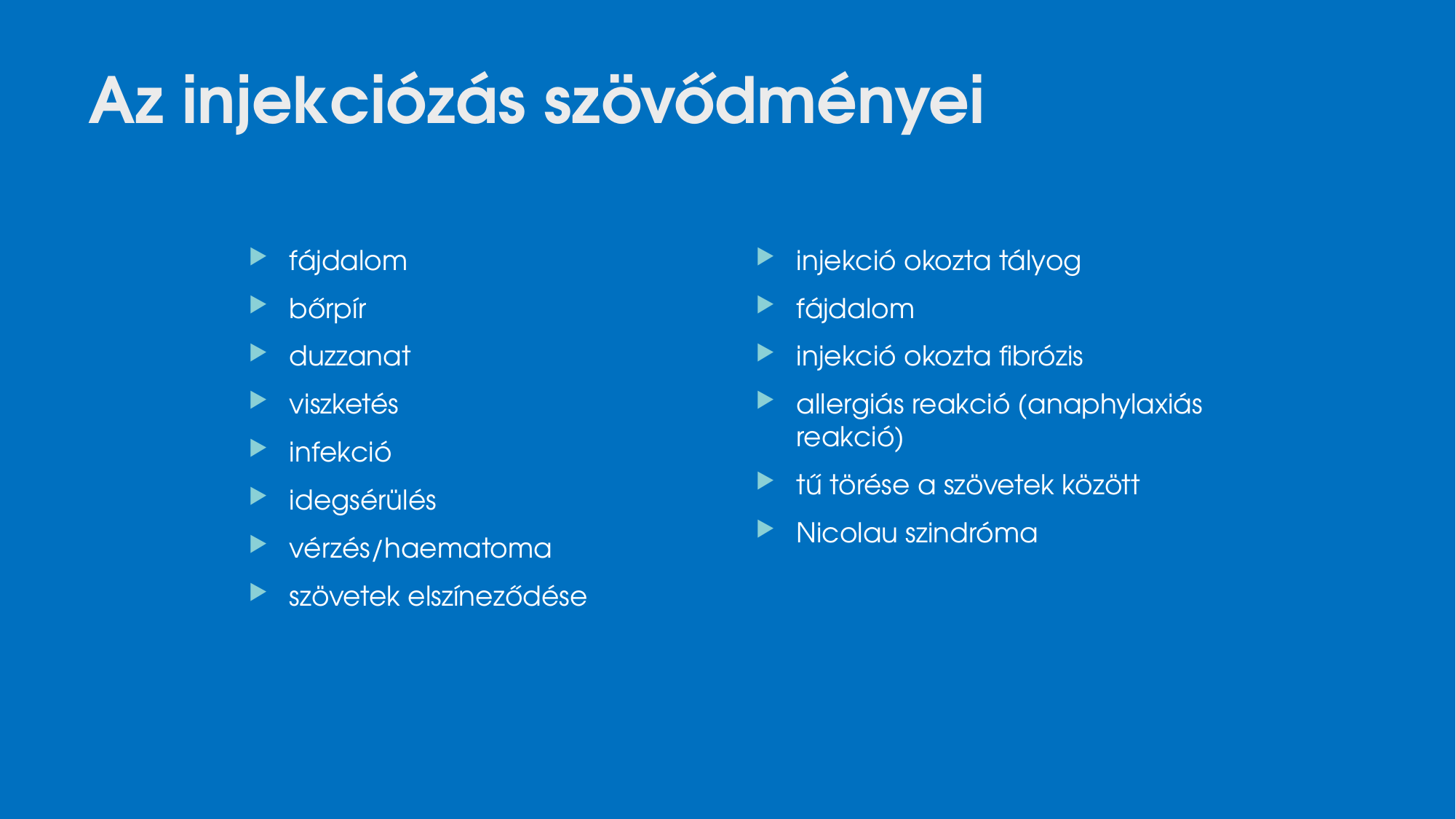

# Az injekciózás szövődményei
fájdalom
bőrpír
duzzanat
viszketés
infekció
idegsérülés
vérzés/haematoma
szövetek elszíneződése
injekció okozta tályog
fájdalom
injekció okozta fibrózis
allergiás reakció (anaphylaxiás reakció)
tű törése a szövetek között
Nicolau szindróma